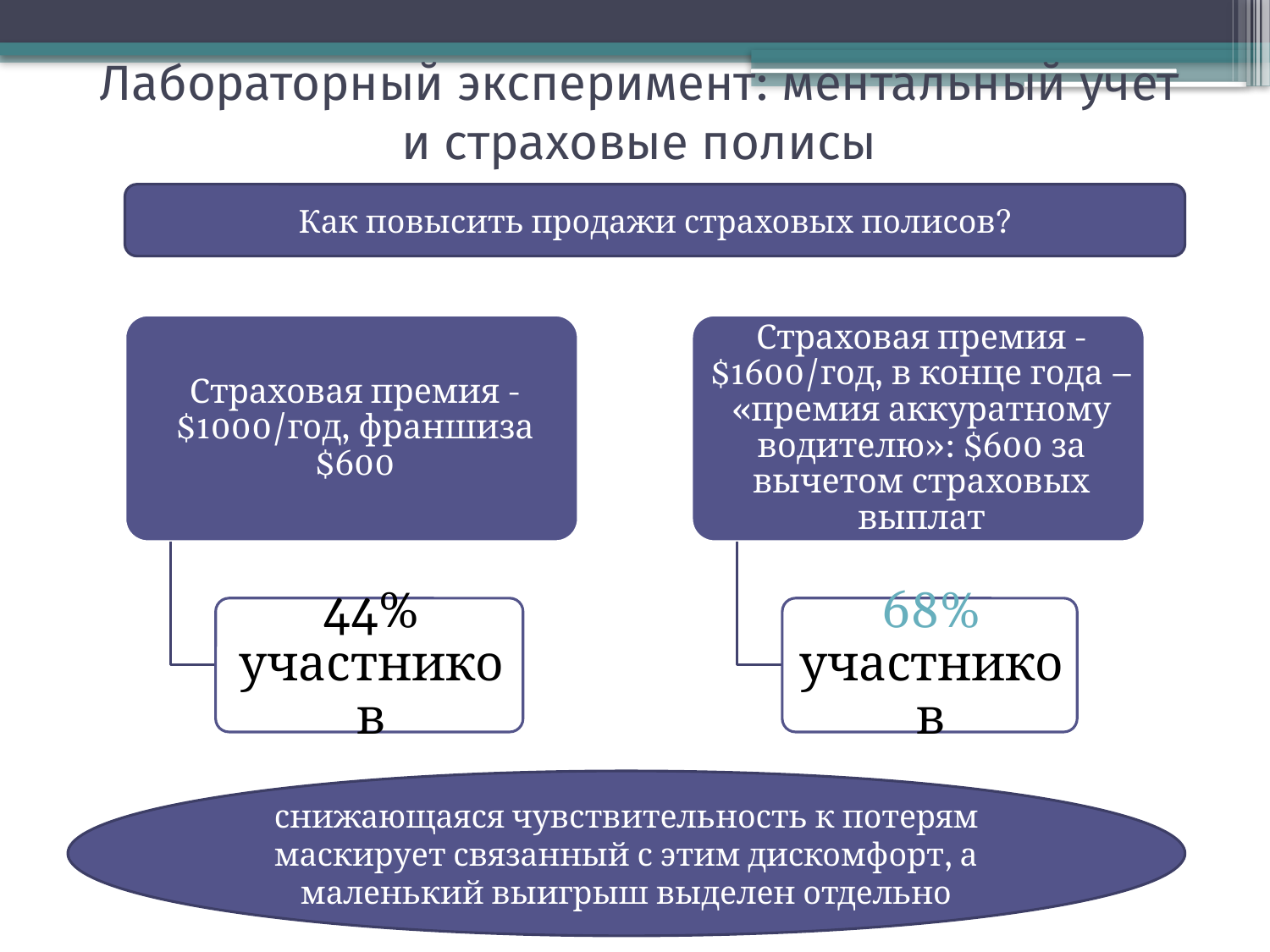

# Лабораторный эксперимент: ментальный учет и страховые полисы
Как повысить продажи страховых полисов?
Страховая премия - $1000/год, франшиза $600
44% участников
Страховая премия - $1600/год, в конце года – «премия аккуратному водителю»: $600 за вычетом страховых выплат
68% участников
снижающаяся чувствительность к потерям маскирует связанный с этим дискомфорт, а маленький выигрыш выделен отдельно